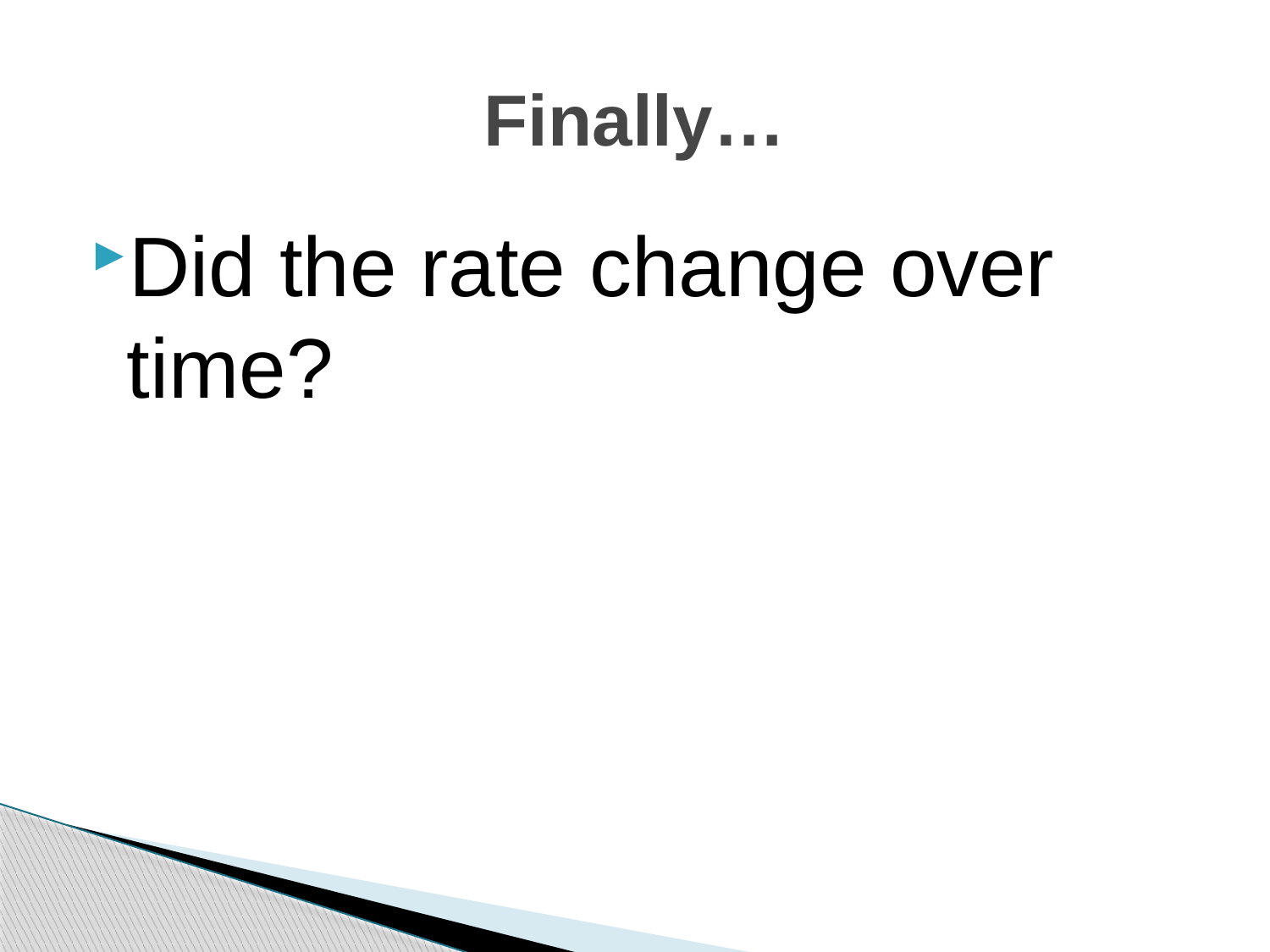

# Finally…
Did the rate change over time?